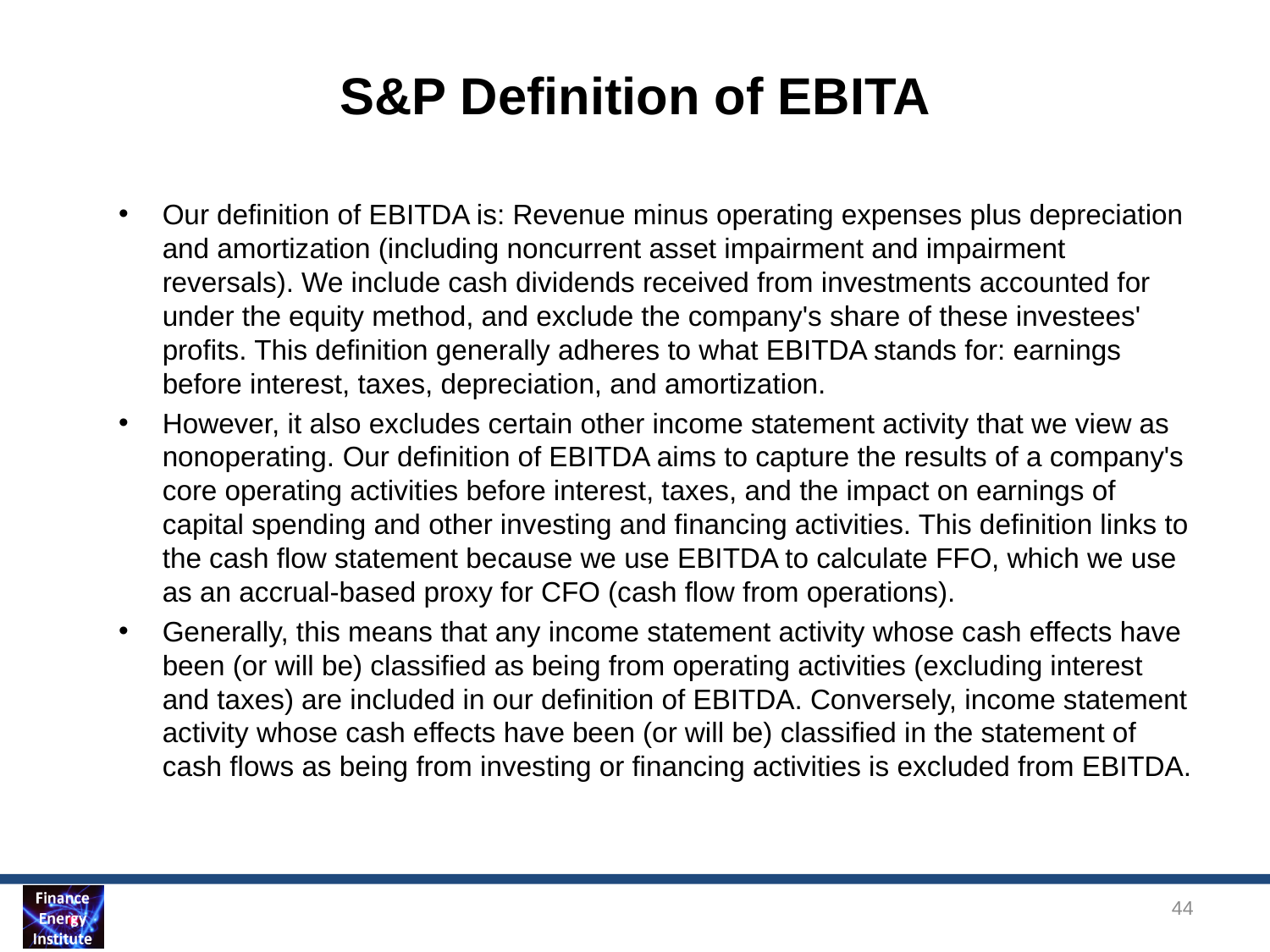

# S&P Definition of EBITA
Our definition of EBITDA is: Revenue minus operating expenses plus depreciation and amortization (including noncurrent asset impairment and impairment reversals). We include cash dividends received from investments accounted for under the equity method, and exclude the company's share of these investees' profits. This definition generally adheres to what EBITDA stands for: earnings before interest, taxes, depreciation, and amortization.
However, it also excludes certain other income statement activity that we view as nonoperating. Our definition of EBITDA aims to capture the results of a company's core operating activities before interest, taxes, and the impact on earnings of capital spending and other investing and financing activities. This definition links to the cash flow statement because we use EBITDA to calculate FFO, which we use as an accrual-based proxy for CFO (cash flow from operations).
Generally, this means that any income statement activity whose cash effects have been (or will be) classified as being from operating activities (excluding interest and taxes) are included in our definition of EBITDA. Conversely, income statement activity whose cash effects have been (or will be) classified in the statement of cash flows as being from investing or financing activities is excluded from EBITDA.
44